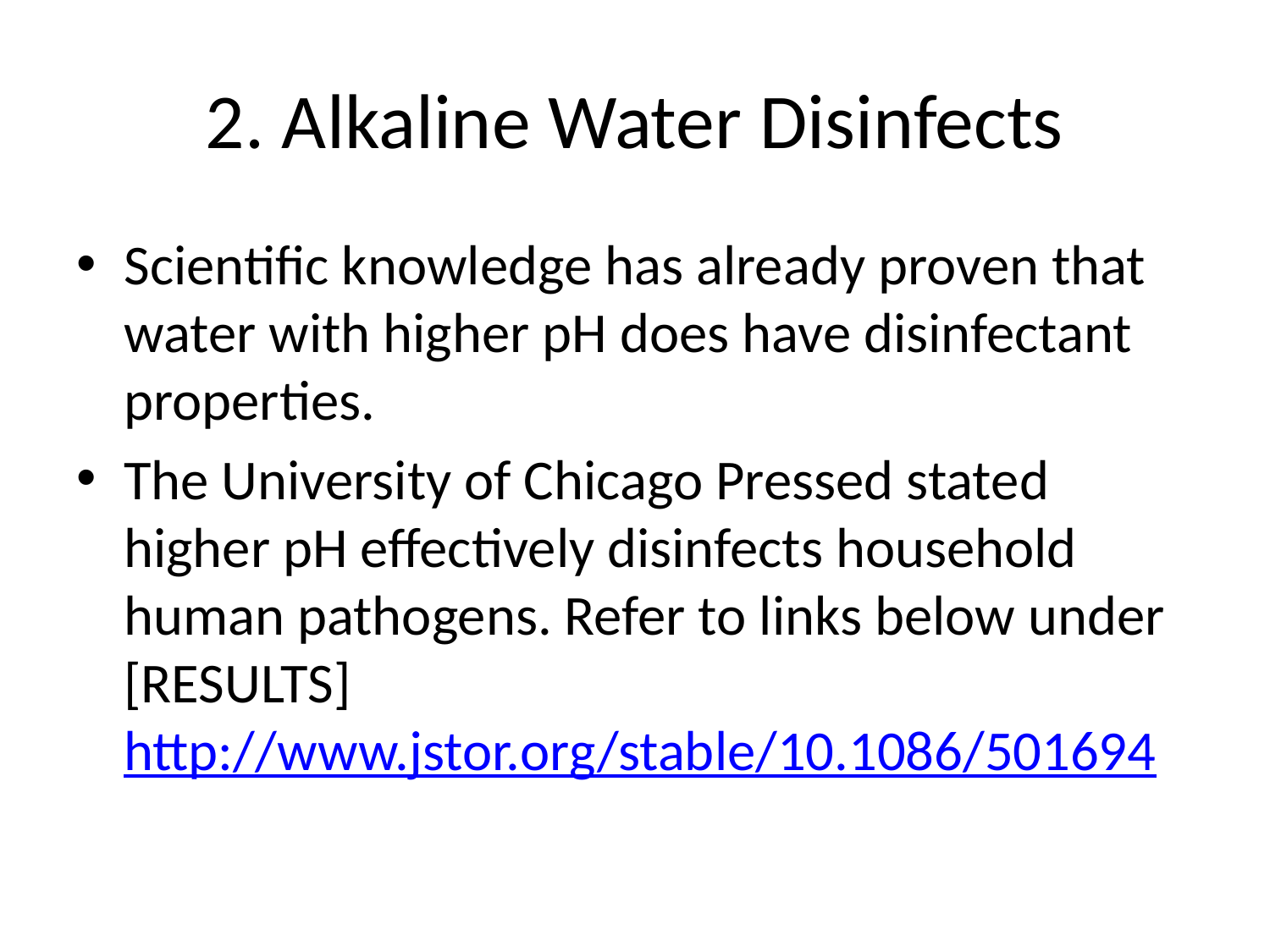

# 2. Alkaline Water Disinfects
Scientific knowledge has already proven that water with higher pH does have disinfectant properties.
The University of Chicago Pressed stated higher pH effectively disinfects household human pathogens. Refer to links below under [RESULTS] http://www.jstor.org/stable/10.1086/501694